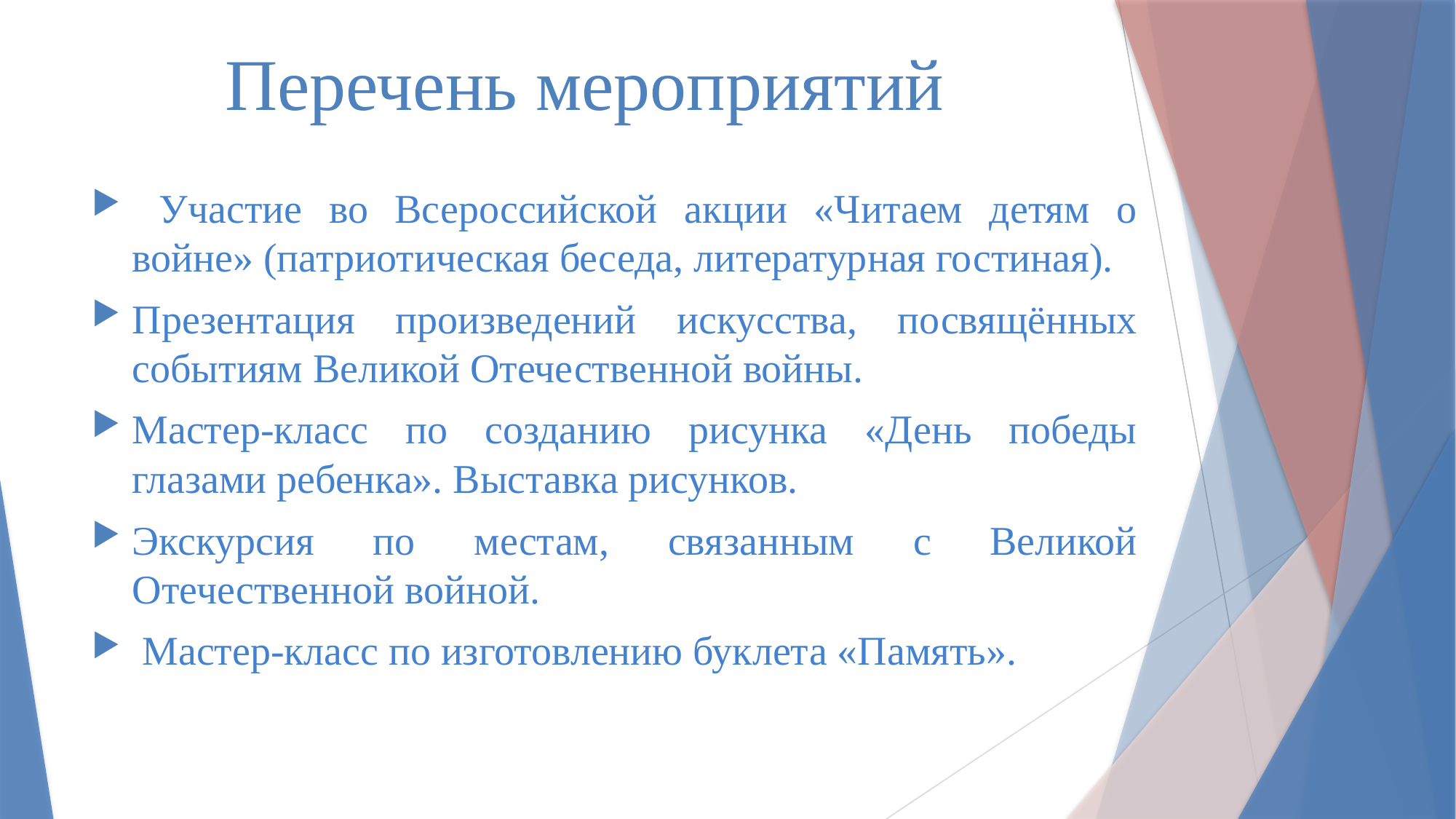

# Перечень мероприятий
 Участие во Всероссийской акции «Читаем детям о войне» (патриотическая беседа, литературная гостиная).
Презентация произведений искусства, посвящённых событиям Великой Отечественной войны.
Мастер-класс по созданию рисунка «День победы глазами ребенка». Выставка рисунков.
Экскурсия по местам, связанным с Великой Отечественной войной.
 Мастер-класс по изготовлению буклета «Память».